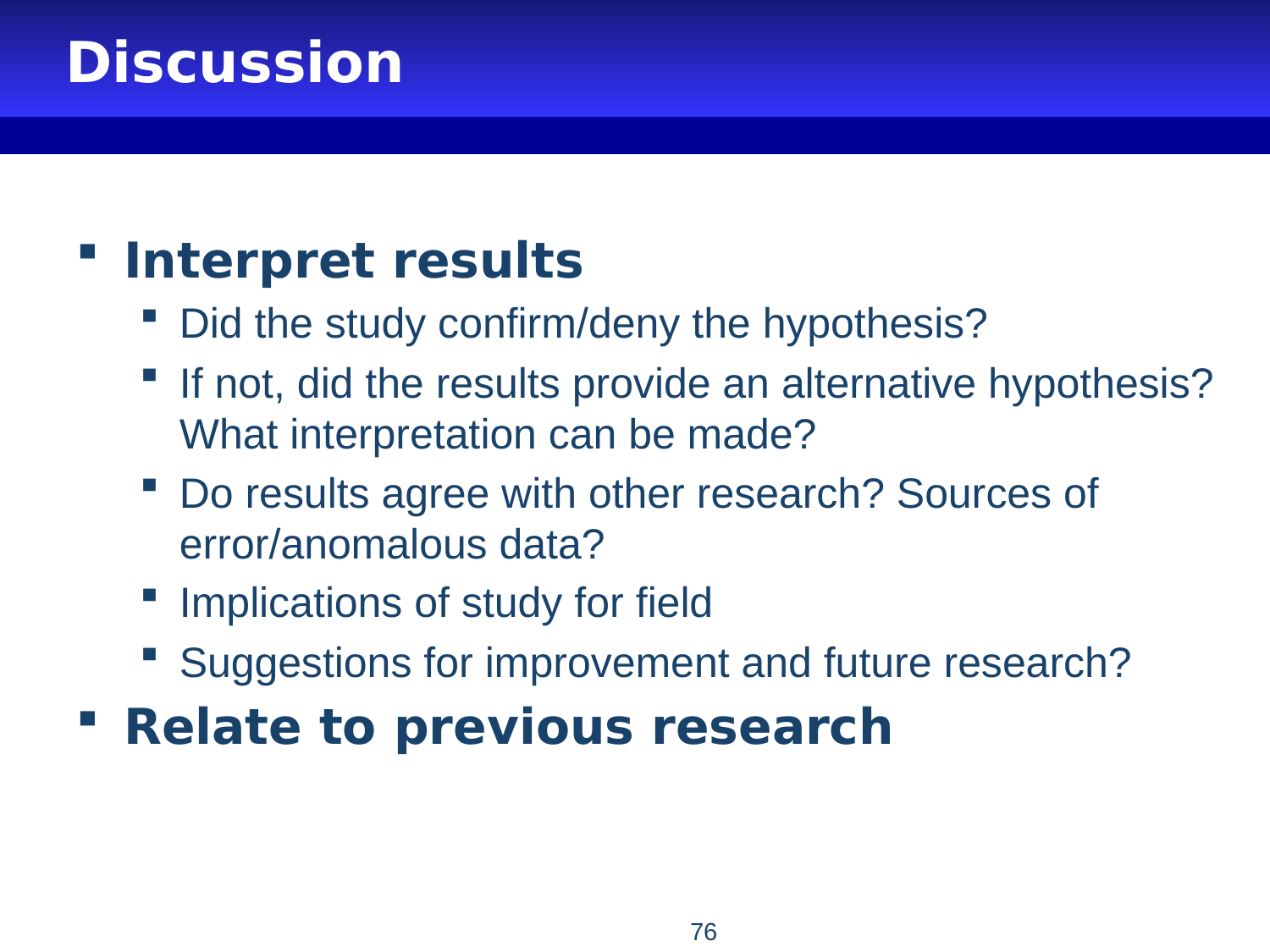

# Discussion
Interpret results
Did the study confirm/deny the hypothesis?
If not, did the results provide an alternative hypothesis? What interpretation can be made?
Do results agree with other research? Sources of error/anomalous data?
Implications of study for field
Suggestions for improvement and future research?
Relate to previous research

76